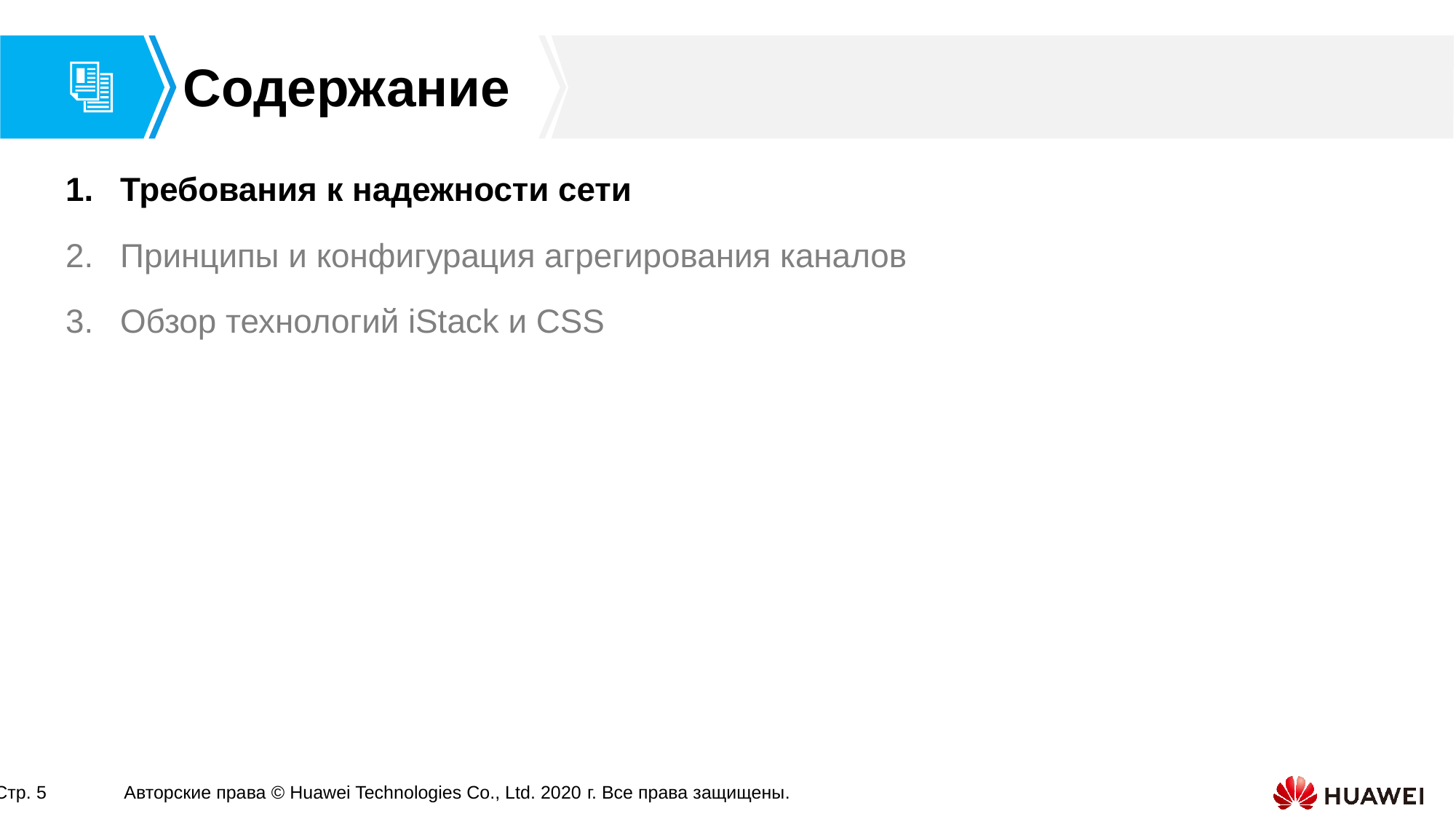

Требования к надежности сети
Принципы и конфигурация агрегирования каналов
Обзор технологий iStack и CSS